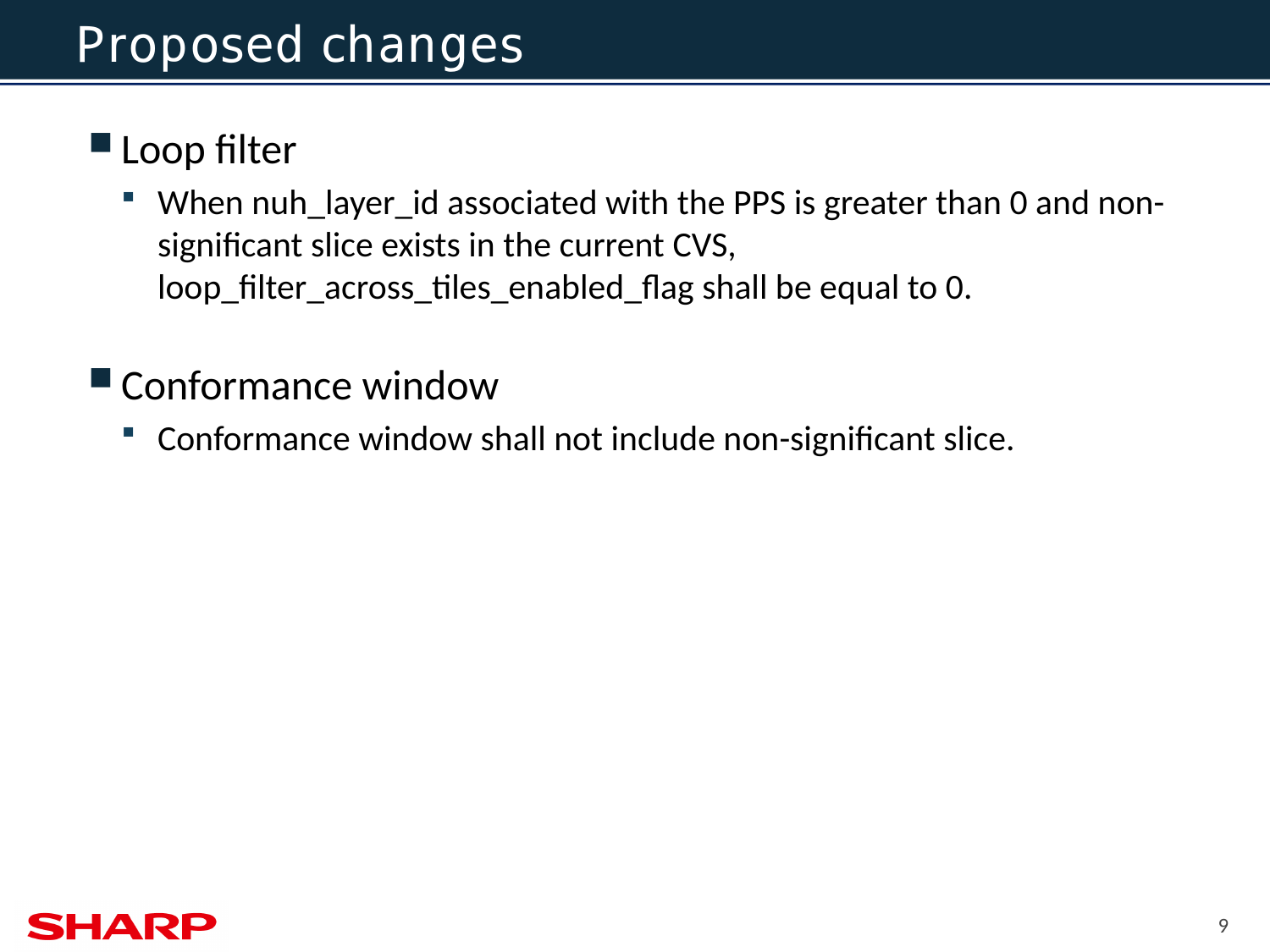

# Proposed changes
Loop filter
When nuh_layer_id associated with the PPS is greater than 0 and non-significant slice exists in the current CVS, loop_filter_across_tiles_enabled_flag shall be equal to 0.

Conformance window
Conformance window shall not include non-significant slice.
9